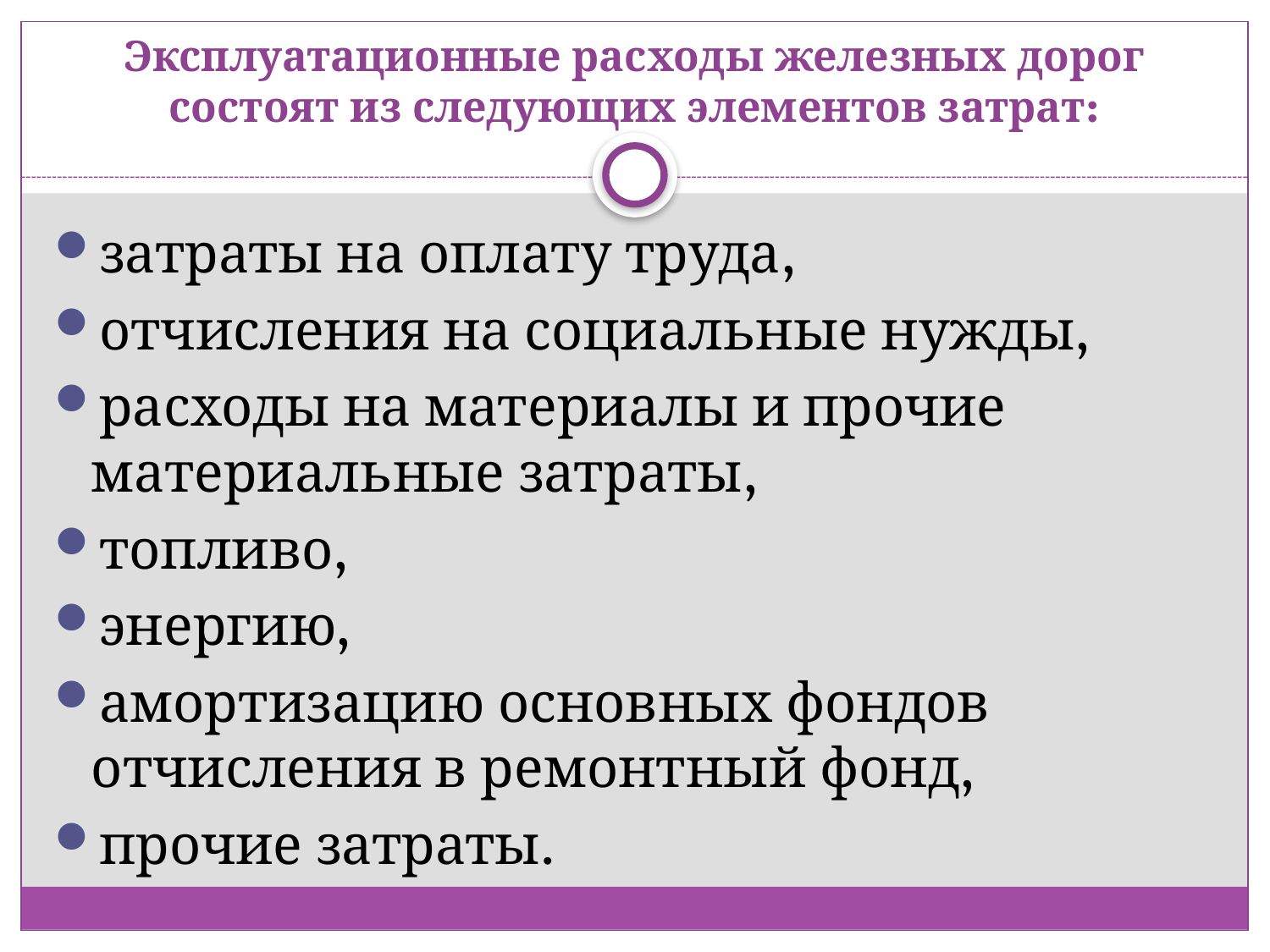

# Эксплуатационные расходы железных дорог состоят из следующих элементов затрат:
затраты на оплату труда,
отчисления на социальные нужды,
расходы на материалы и прочие материальные затраты,
топливо,
энергию,
амортизацию основных фондов отчисления в ремонтный фонд,
прочие затраты.